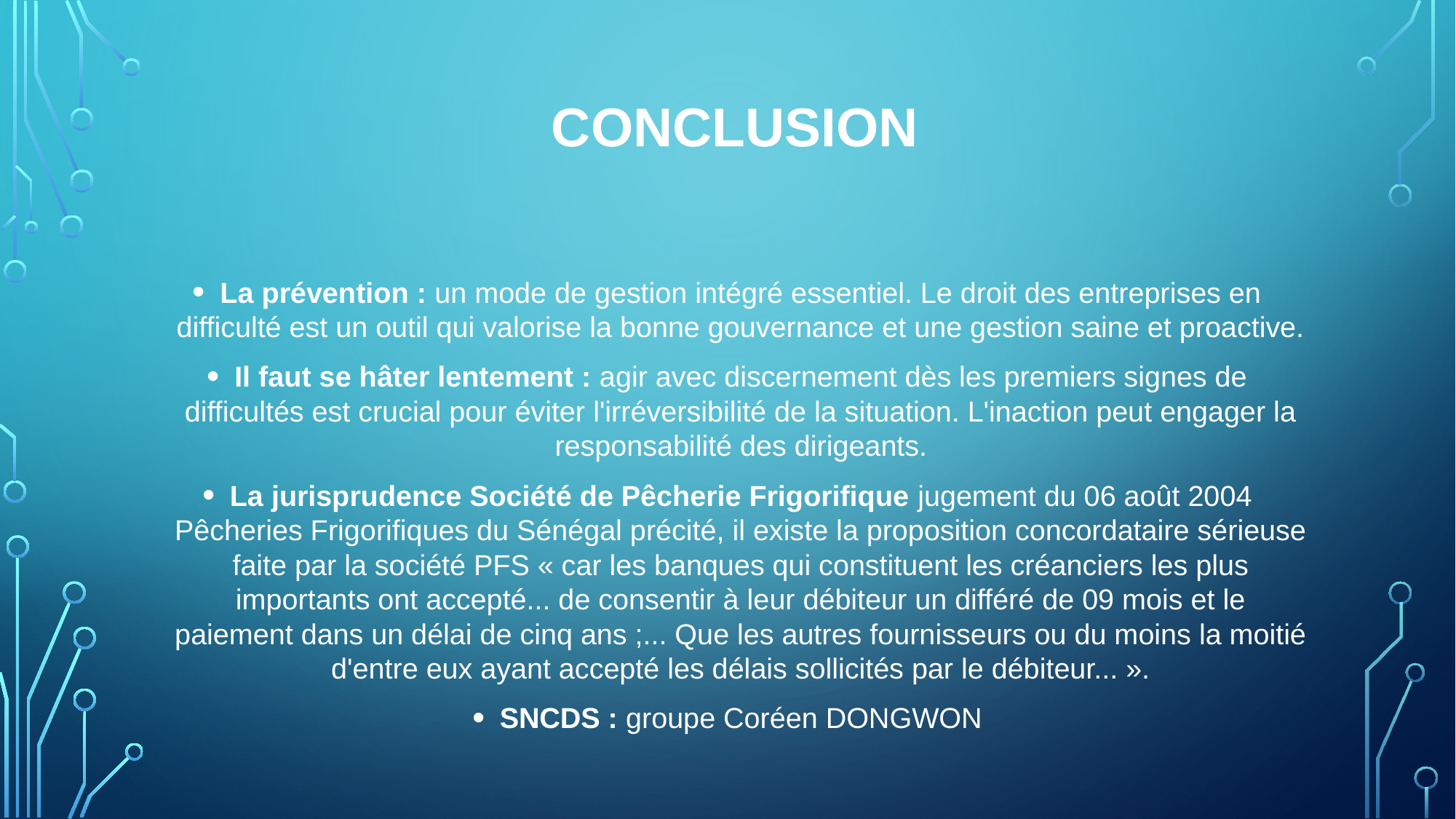

# Conclusion
La prévention : un mode de gestion intégré essentiel. Le droit des entreprises en difficulté est un outil qui valorise la bonne gouvernance et une gestion saine et proactive.
Il faut se hâter lentement : agir avec discernement dès les premiers signes de difficultés est crucial pour éviter l'irréversibilité de la situation. L'inaction peut engager la responsabilité des dirigeants.
La jurisprudence Société de Pêcherie Frigorifique jugement du 06 août 2004 Pêcheries Frigorifiques du Sénégal précité, il existe la proposition concordataire sérieuse faite par la société PFS « car les banques qui constituent les créanciers les plus importants ont accepté... de consentir à leur débiteur un différé de 09 mois et le paiement dans un délai de cinq ans ;... Que les autres fournisseurs ou du moins la moitié d'entre eux ayant accepté les délais sollicités par le débiteur... ».
SNCDS : groupe Coréen DONGWON